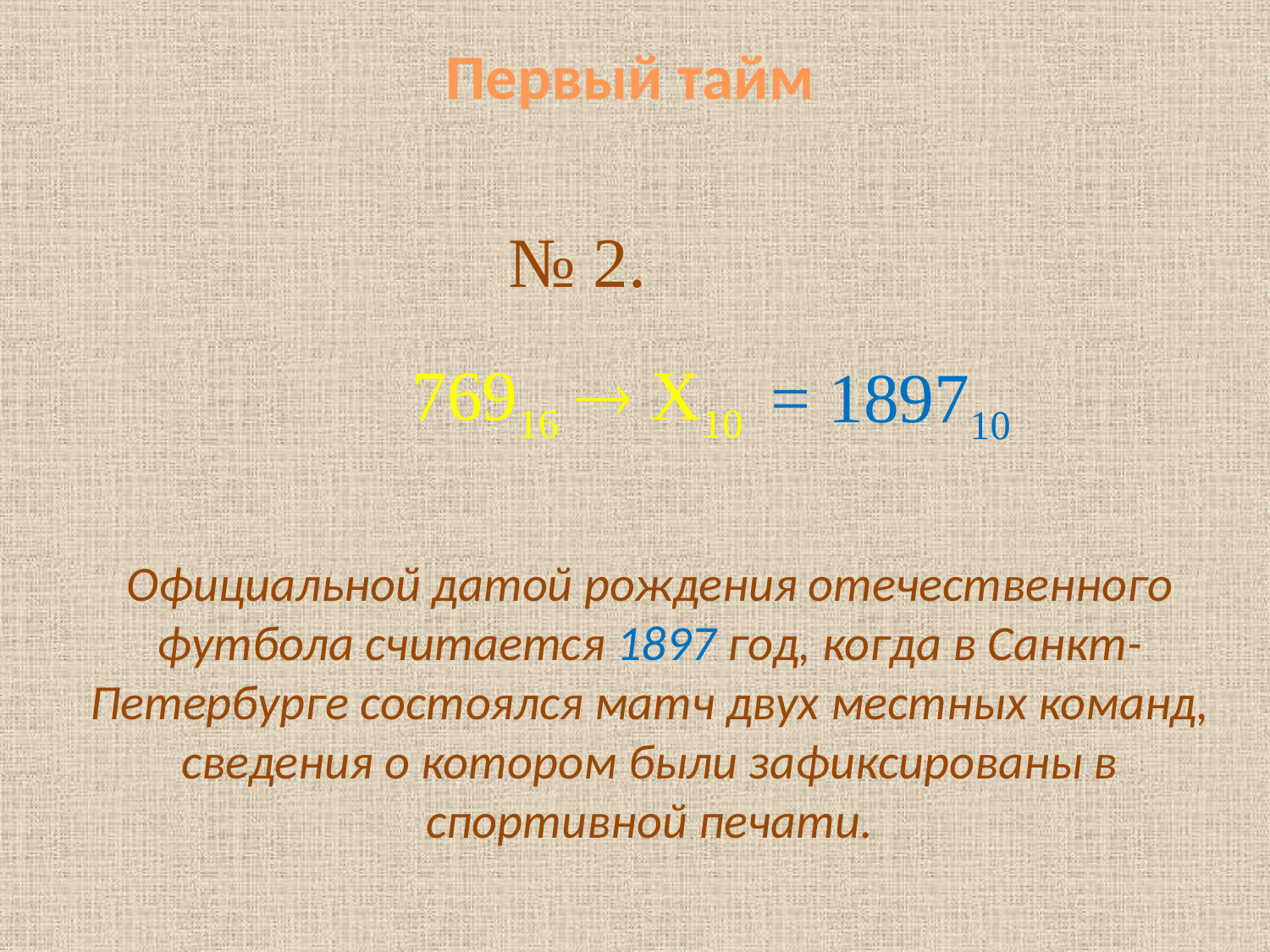

Первый тайм
№ 2.
 76916 → Х10
= 189710
Официальной датой рождения отечественного футбола считается 1897 год, когда в Санкт-Петербурге состоялся матч двух местных команд, сведения о котором были зафиксированы в спортивной печати.